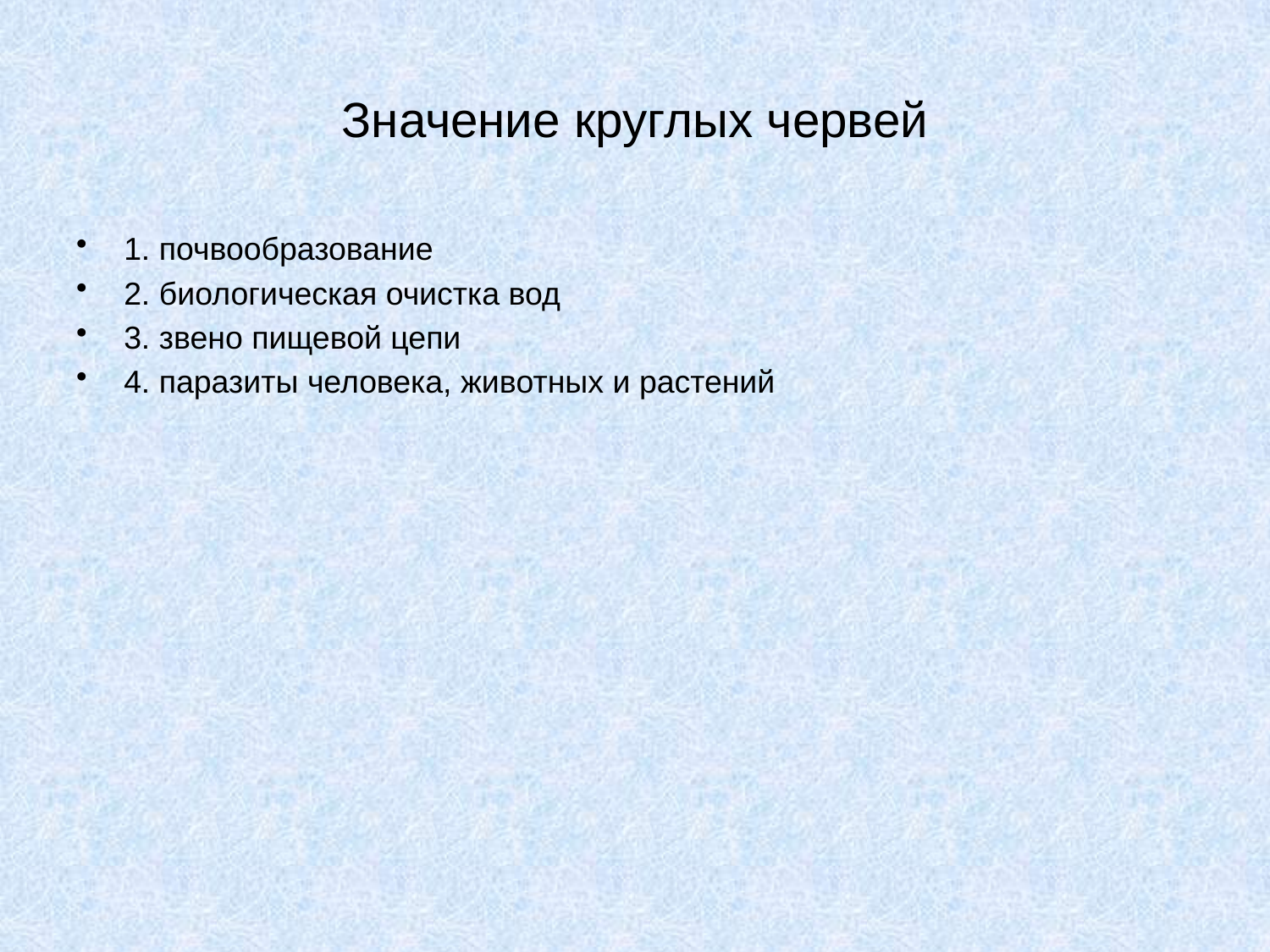

# Значение круглых червей
1. почвообразование
2. биологическая очистка вод
3. звено пищевой цепи
4. паразиты человека, животных и растений